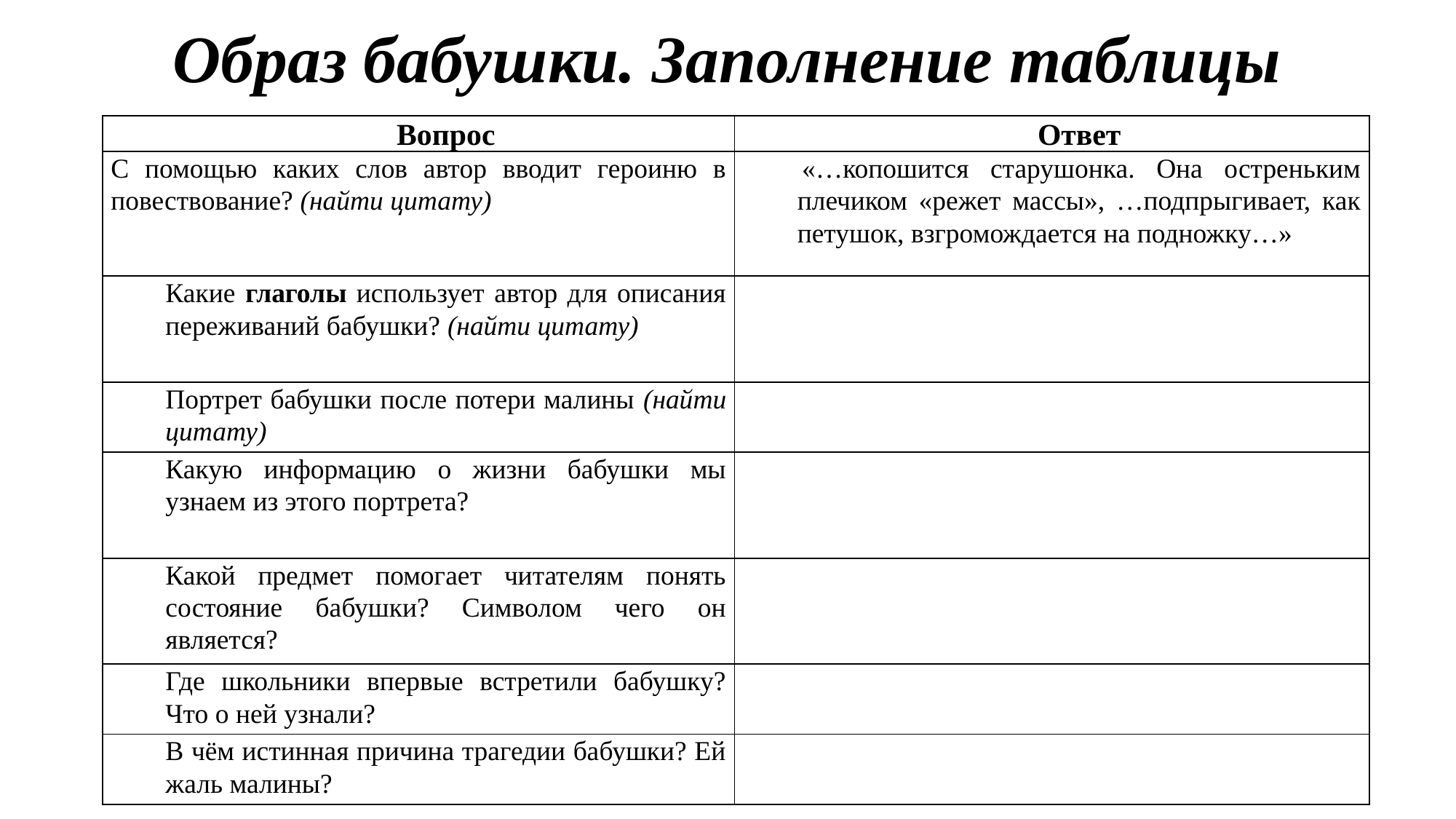

# Образ бабушки. Заполнение таблицы
| Вопрос | Ответ |
| --- | --- |
| С помощью каких слов автор вводит героиню в повествование? (найти цитату) | «…копошится старушонка. Она остреньким плечиком «режет массы», …подпрыгивает, как петушок, взгромождается на подножку…» |
| Какие глаголы использует автор для описания переживаний бабушки? (найти цитату) |  |
| Портрет бабушки после потери малины (найти цитату) |  |
| Какую информацию о жизни бабушки мы узнаем из этого портрета? |  |
| Какой предмет помогает читателям понять состояние бабушки? Символом чего он является? |  |
| Где школьники впервые встретили бабушку? Что о ней узнали? |  |
| В чём истинная причина трагедии бабушки? Ей жаль малины? |  |